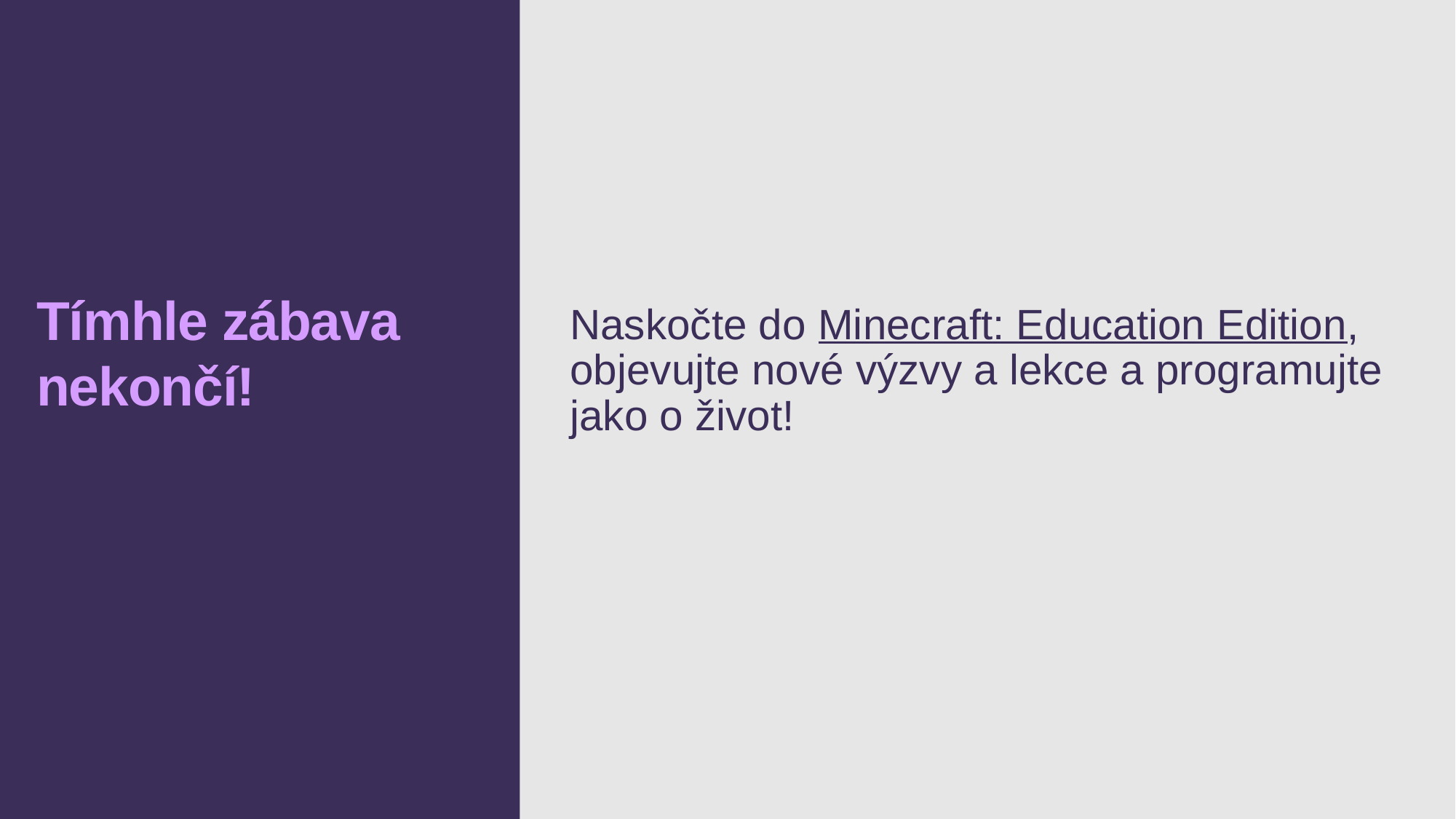

Naskočte do Minecraft: Education Edition, objevujte nové výzvy a lekce a programujte jako o život!

# Tímhle zábava nekončí!